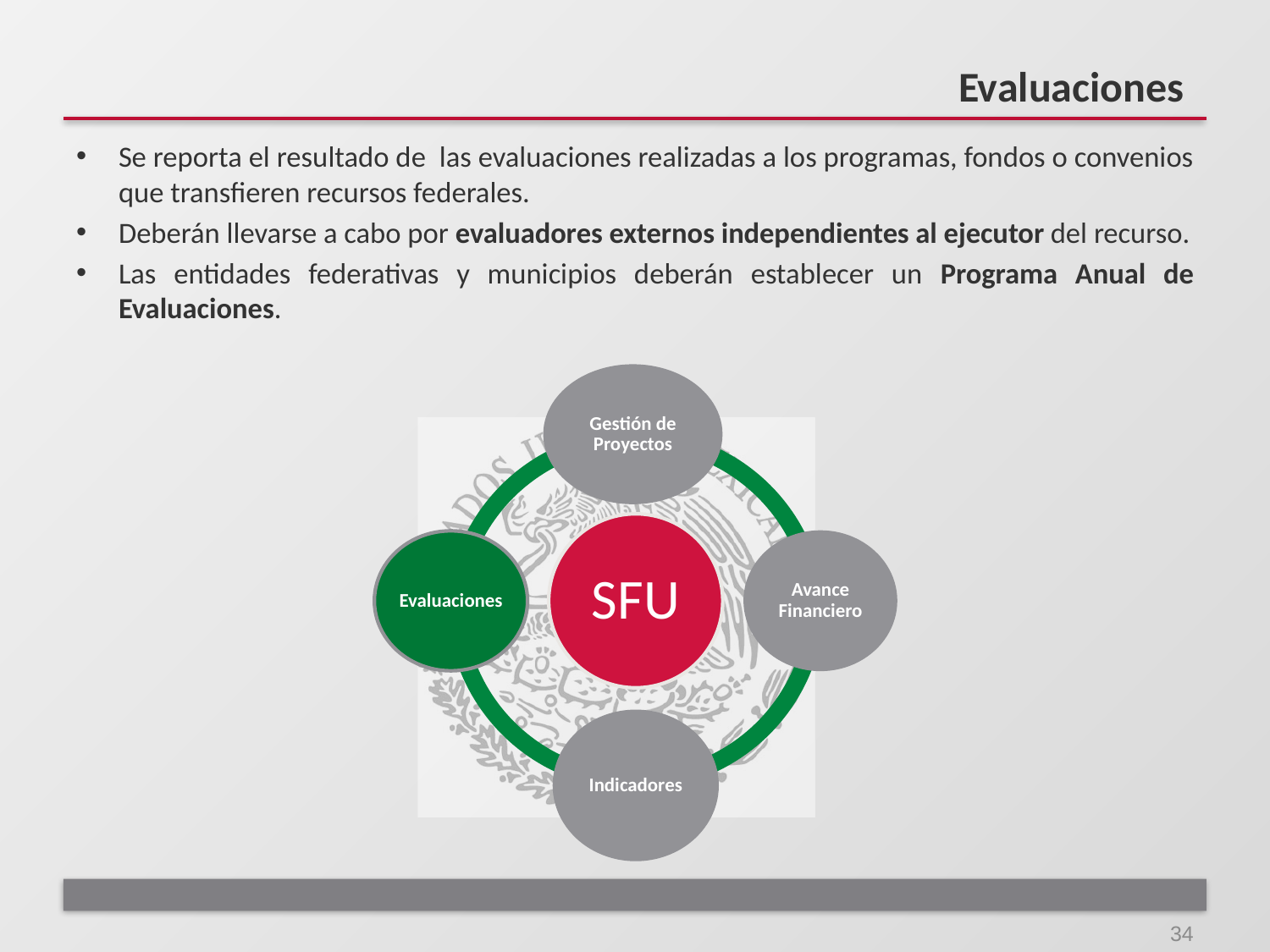

# Evaluaciones
Se reporta el resultado de  las evaluaciones realizadas a los programas, fondos o convenios que transfieren recursos federales.
Deberán llevarse a cabo por evaluadores externos independientes al ejecutor del recurso.
Las entidades federativas y municipios deberán establecer un Programa Anual de Evaluaciones.
SFU
Gestión de Proyectos
Avance Financiero
Indicadores
Evaluaciones
34